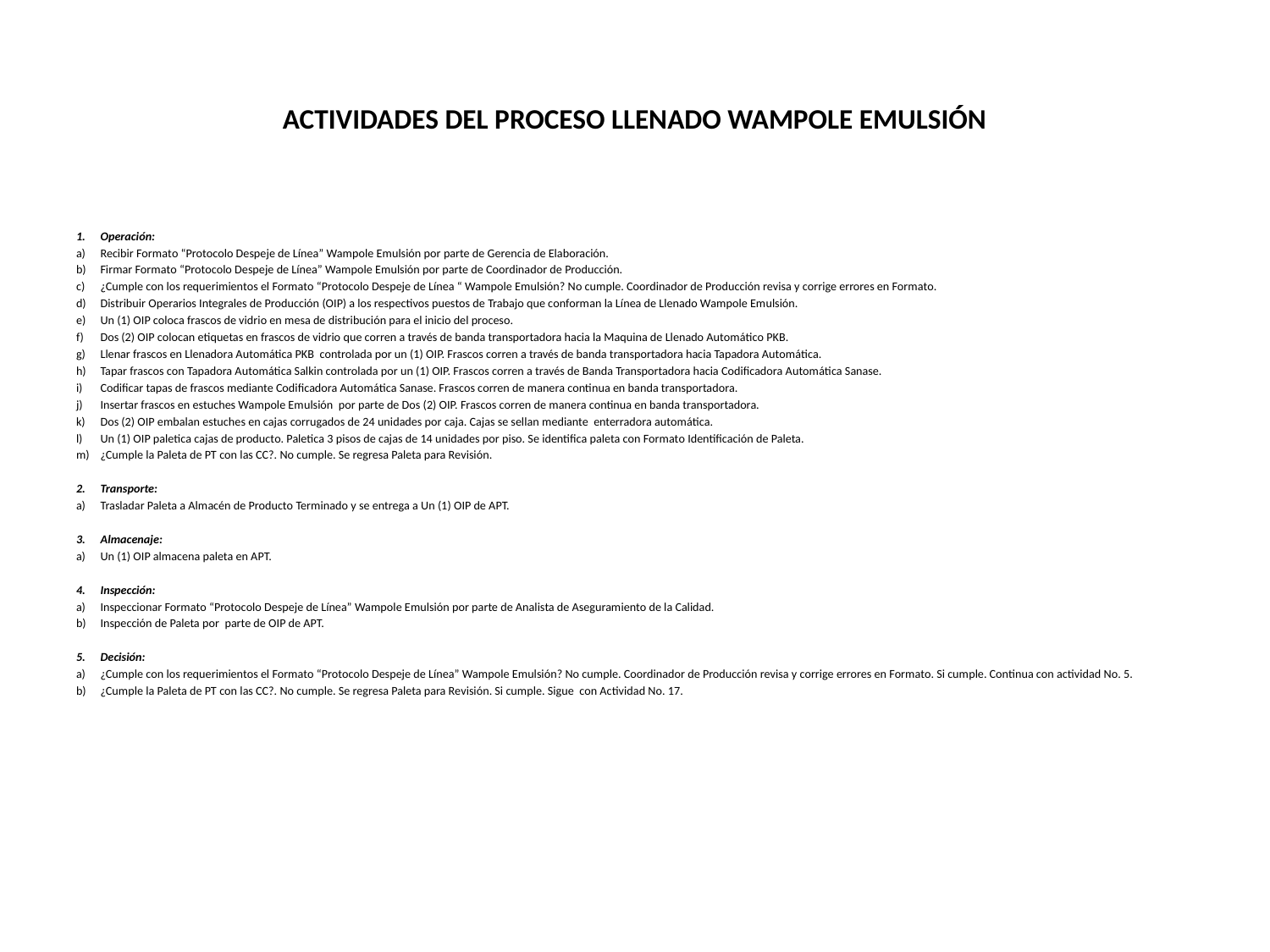

# ACTIVIDADES DEL PROCESO LLENADO WAMPOLE EMULSIÓN
Operación:
Recibir Formato “Protocolo Despeje de Línea” Wampole Emulsión por parte de Gerencia de Elaboración.
Firmar Formato “Protocolo Despeje de Línea” Wampole Emulsión por parte de Coordinador de Producción.
¿Cumple con los requerimientos el Formato “Protocolo Despeje de Línea “ Wampole Emulsión? No cumple. Coordinador de Producción revisa y corrige errores en Formato.
Distribuir Operarios Integrales de Producción (OIP) a los respectivos puestos de Trabajo que conforman la Línea de Llenado Wampole Emulsión.
Un (1) OIP coloca frascos de vidrio en mesa de distribución para el inicio del proceso.
Dos (2) OIP colocan etiquetas en frascos de vidrio que corren a través de banda transportadora hacia la Maquina de Llenado Automático PKB.
Llenar frascos en Llenadora Automática PKB  controlada por un (1) OIP. Frascos corren a través de banda transportadora hacia Tapadora Automática.
Tapar frascos con Tapadora Automática Salkin controlada por un (1) OIP. Frascos corren a través de Banda Transportadora hacia Codificadora Automática Sanase.
Codificar tapas de frascos mediante Codificadora Automática Sanase. Frascos corren de manera continua en banda transportadora.
Insertar frascos en estuches Wampole Emulsión  por parte de Dos (2) OIP. Frascos corren de manera continua en banda transportadora.
Dos (2) OIP embalan estuches en cajas corrugados de 24 unidades por caja. Cajas se sellan mediante  enterradora automática.
Un (1) OIP paletica cajas de producto. Paletica 3 pisos de cajas de 14 unidades por piso. Se identifica paleta con Formato Identificación de Paleta.
¿Cumple la Paleta de PT con las CC?. No cumple. Se regresa Paleta para Revisión.

Transporte:
Trasladar Paleta a Almacén de Producto Terminado y se entrega a Un (1) OIP de APT.

Almacenaje:
Un (1) OIP almacena paleta en APT.

Inspección:
Inspeccionar Formato “Protocolo Despeje de Línea” Wampole Emulsión por parte de Analista de Aseguramiento de la Calidad.
Inspección de Paleta por  parte de OIP de APT.

Decisión:
¿Cumple con los requerimientos el Formato “Protocolo Despeje de Línea” Wampole Emulsión? No cumple. Coordinador de Producción revisa y corrige errores en Formato. Si cumple. Continua con actividad No. 5.
¿Cumple la Paleta de PT con las CC?. No cumple. Se regresa Paleta para Revisión. Si cumple. Sigue  con Actividad No. 17.